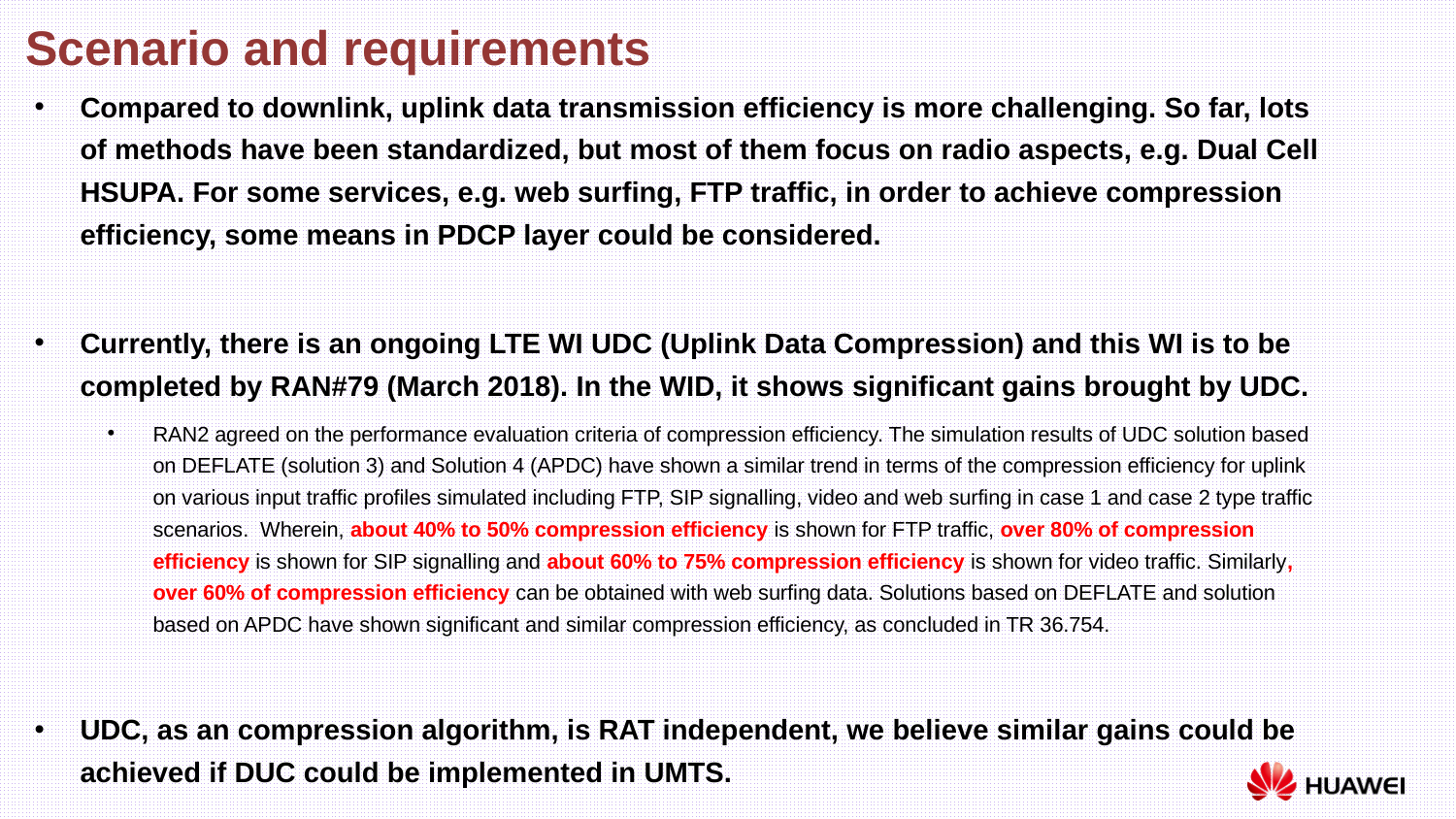

Scenario and requirements
Compared to downlink, uplink data transmission efficiency is more challenging. So far, lots of methods have been standardized, but most of them focus on radio aspects, e.g. Dual Cell HSUPA. For some services, e.g. web surfing, FTP traffic, in order to achieve compression efficiency, some means in PDCP layer could be considered.

Currently, there is an ongoing LTE WI UDC (Uplink Data Compression) and this WI is to be completed by RAN#79 (March 2018). In the WID, it shows significant gains brought by UDC.
RAN2 agreed on the performance evaluation criteria of compression efficiency. The simulation results of UDC solution based on DEFLATE (solution 3) and Solution 4 (APDC) have shown a similar trend in terms of the compression efficiency for uplink on various input traffic profiles simulated including FTP, SIP signalling, video and web surfing in case 1 and case 2 type traffic scenarios.  Wherein, about 40% to 50% compression efficiency is shown for FTP traffic, over 80% of compression efficiency is shown for SIP signalling and about 60% to 75% compression efficiency is shown for video traffic. Similarly, over 60% of compression efficiency can be obtained with web surfing data. Solutions based on DEFLATE and solution based on APDC have shown significant and similar compression efficiency, as concluded in TR 36.754.

UDC, as an compression algorithm, is RAT independent, we believe similar gains could be achieved if DUC could be implemented in UMTS.